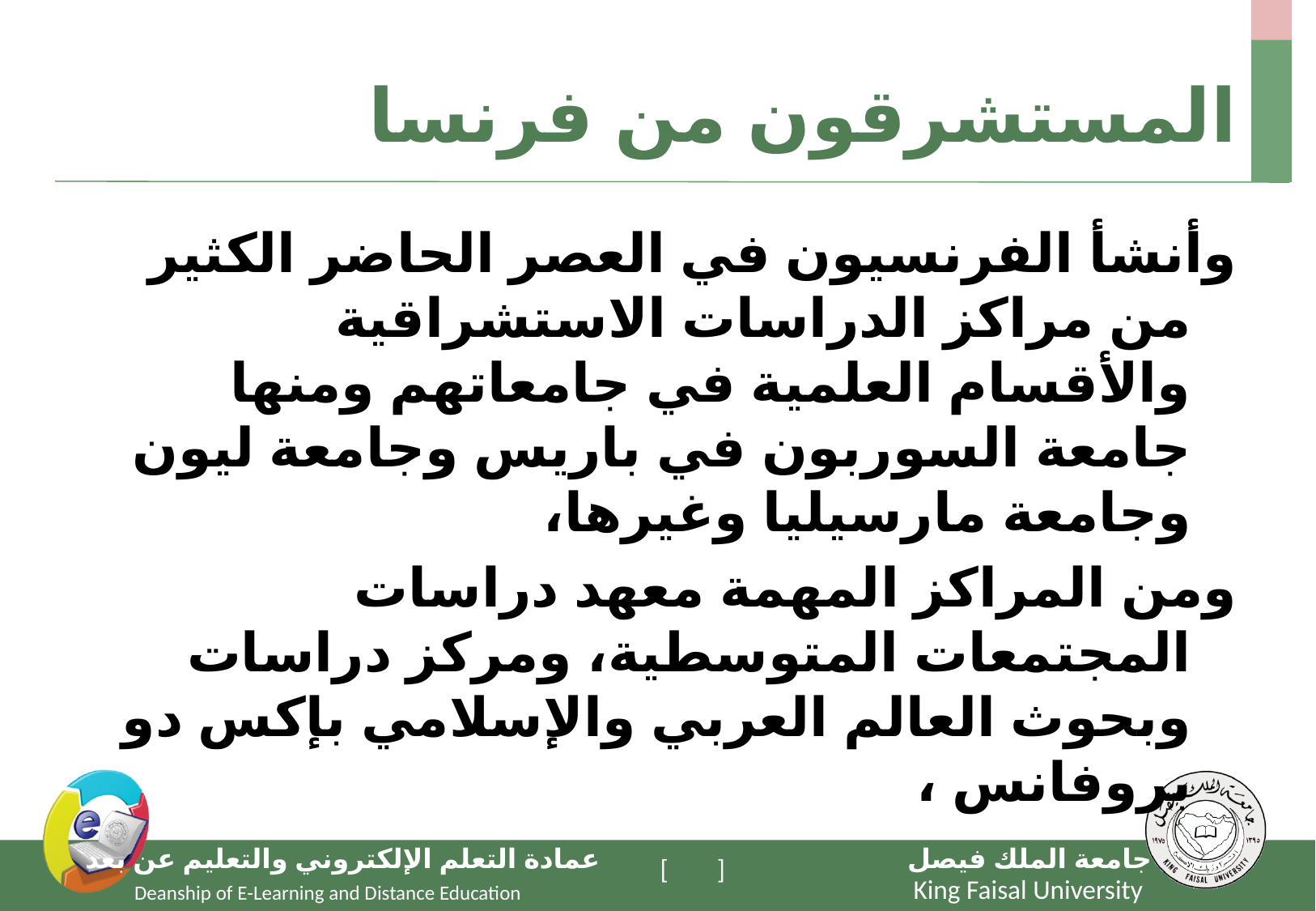

# المستشرقون من فرنسا
وأنشأ الفرنسيون في العصر الحاضر الكثير من مراكز الدراسات الاستشراقية والأقسام العلمية في جامعاتهم ومنها جامعة السوربون في باريس وجامعة ليون وجامعة مارسيليا وغيرها،
ومن المراكز المهمة معهد دراسات المجتمعات المتوسطية، ومركز دراسات وبحوث العالم العربي والإسلامي بإكس دو بروفانس ،